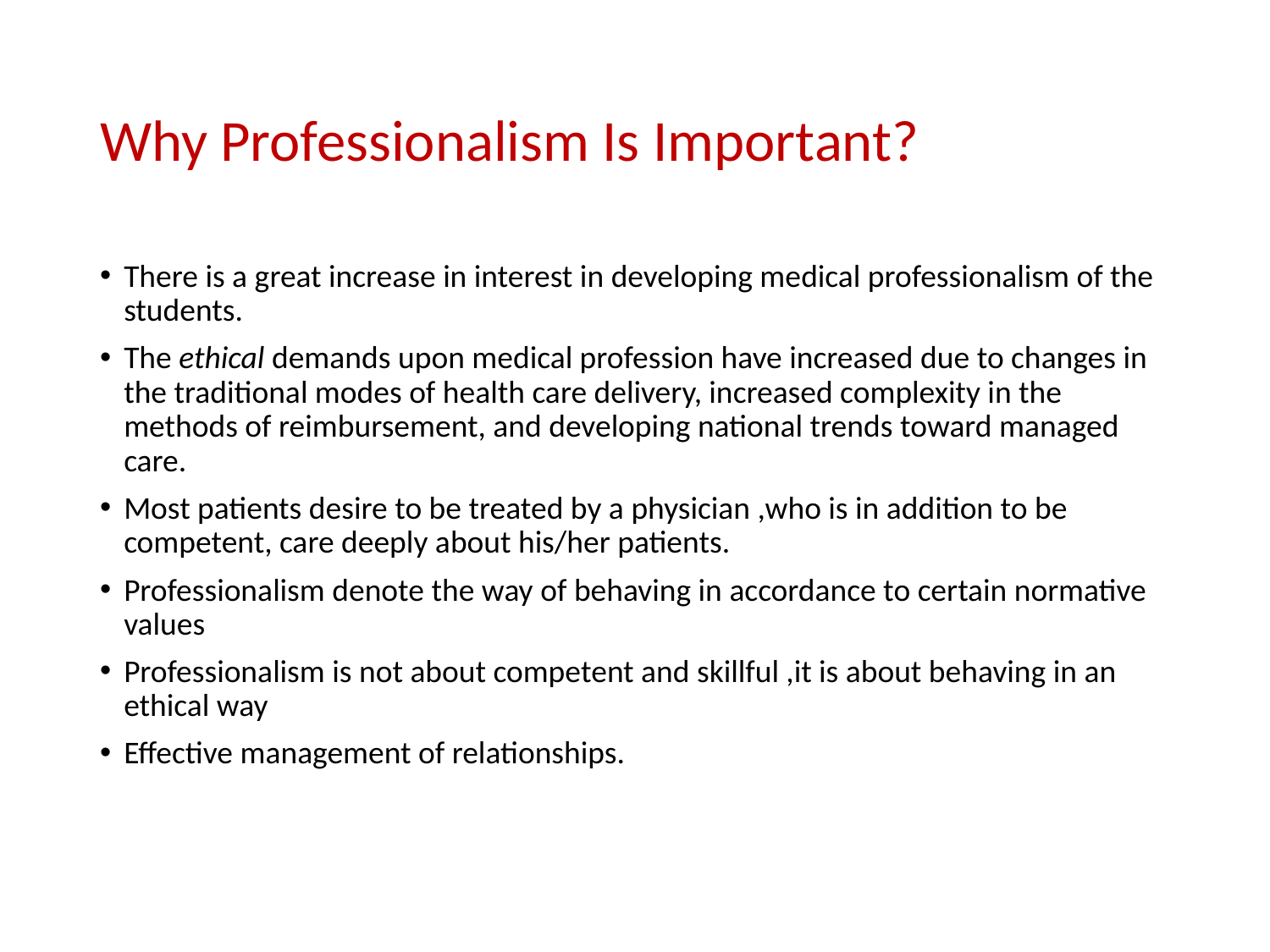

# Why Professionalism Is Important?
There is a great increase in interest in developing medical professionalism of the students.
The ethical demands upon medical profession have increased due to changes in the traditional modes of health care delivery, increased complexity in the methods of reimbursement, and developing national trends toward managed care.
Most patients desire to be treated by a physician ,who is in addition to be competent, care deeply about his/her patients.
Professionalism denote the way of behaving in accordance to certain normative values
Professionalism is not about competent and skillful ,it is about behaving in an ethical way
Effective management of relationships.